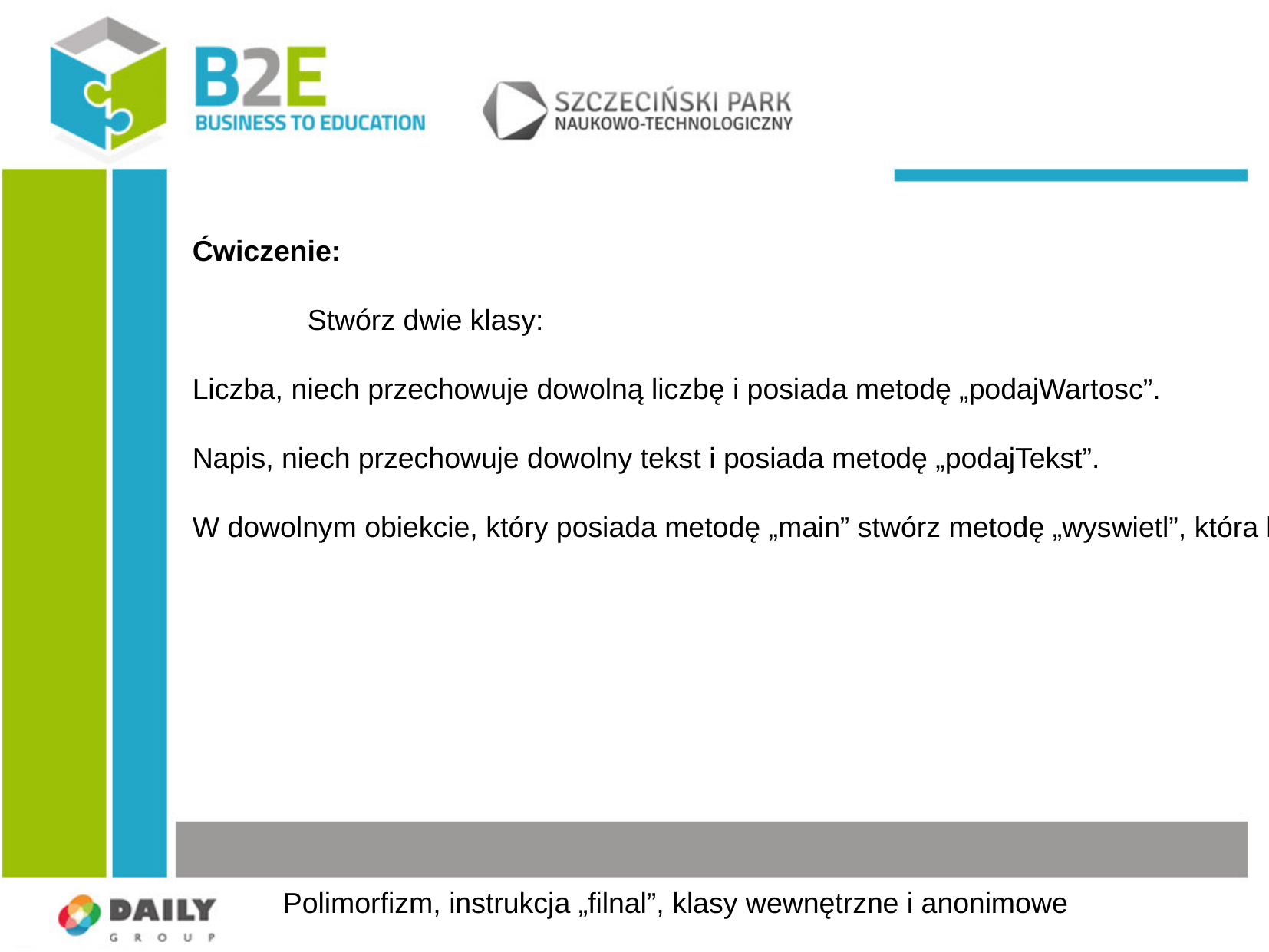

Ćwiczenie:

	Stwórz dwie klasy:

Liczba, niech przechowuje dowolną liczbę i posiada metodę „podajWartosc”.

Napis, niech przechowuje dowolny tekst i posiada metodę „podajTekst”.

W dowolnym obiekcie, który posiada metodę „main” stwórz metodę „wyswietl”, która będzie przyjmowała jako argument obiekt typu „Object”. W przypadku „Liczba” wywołaj metodę „podajWartosc” i analogicznie w przypadku „Napis”.
Polimorfizm, instrukcja „filnal”, klasy wewnętrzne i anonimowe